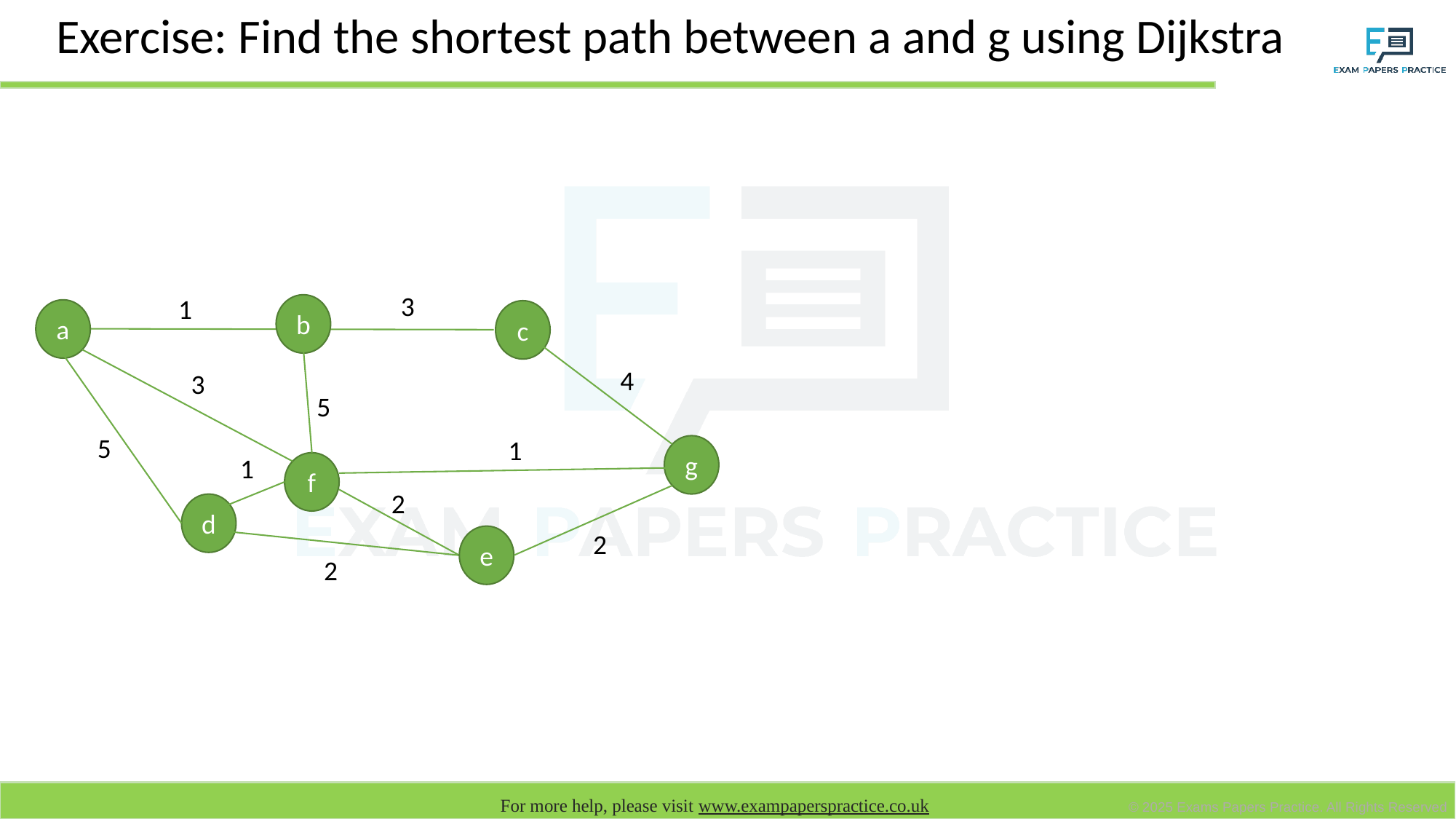

# Exercise: Find the shortest path between a and g using Dijkstra
3
1
b
a
c
4
3
5
5
1
g
1
f
2
d
2
e
2